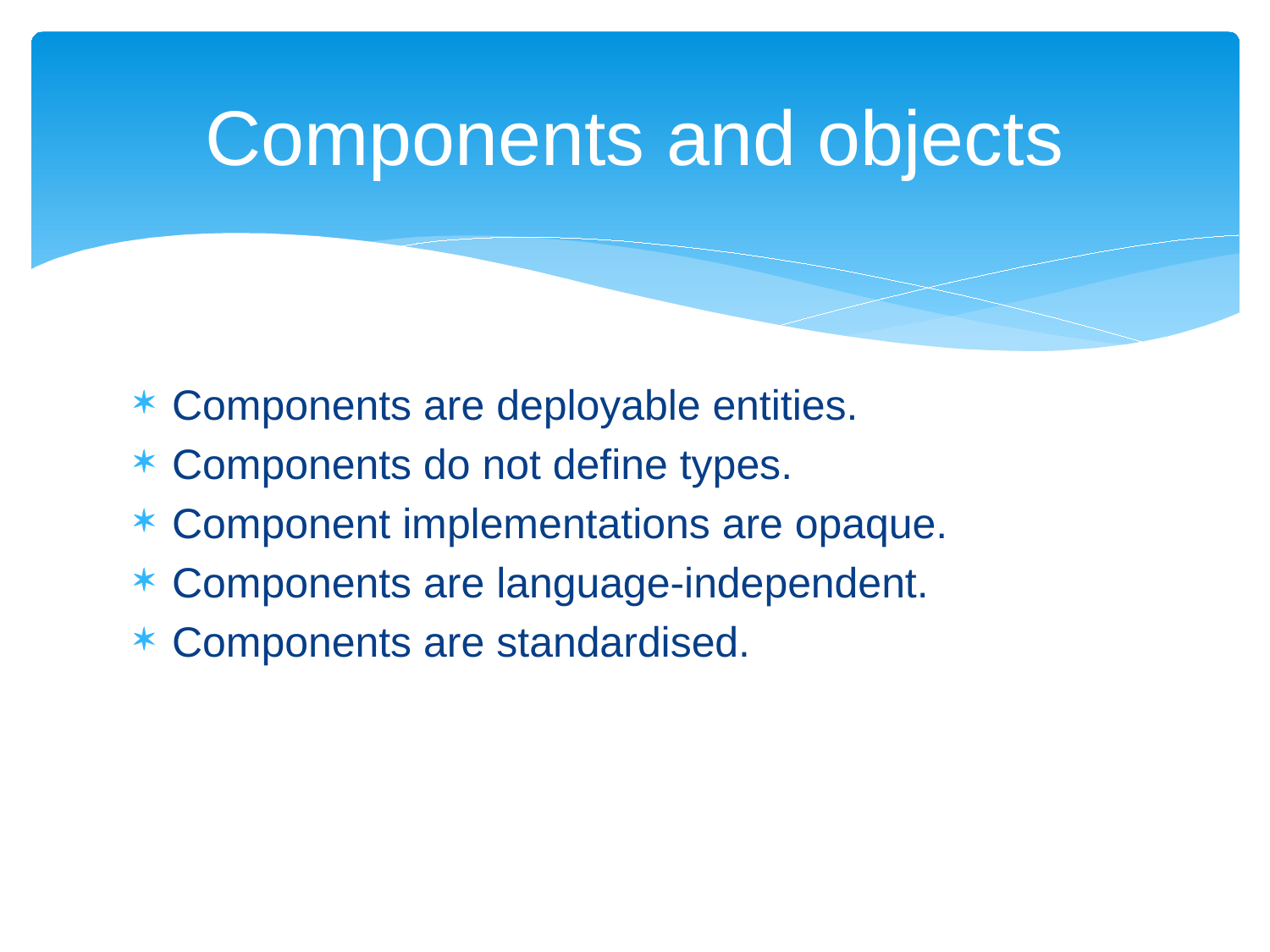

# Components and objects
Components are deployable entities.
Components do not define types.
Component implementations are opaque.
Components are language-independent.
Components are standardised.